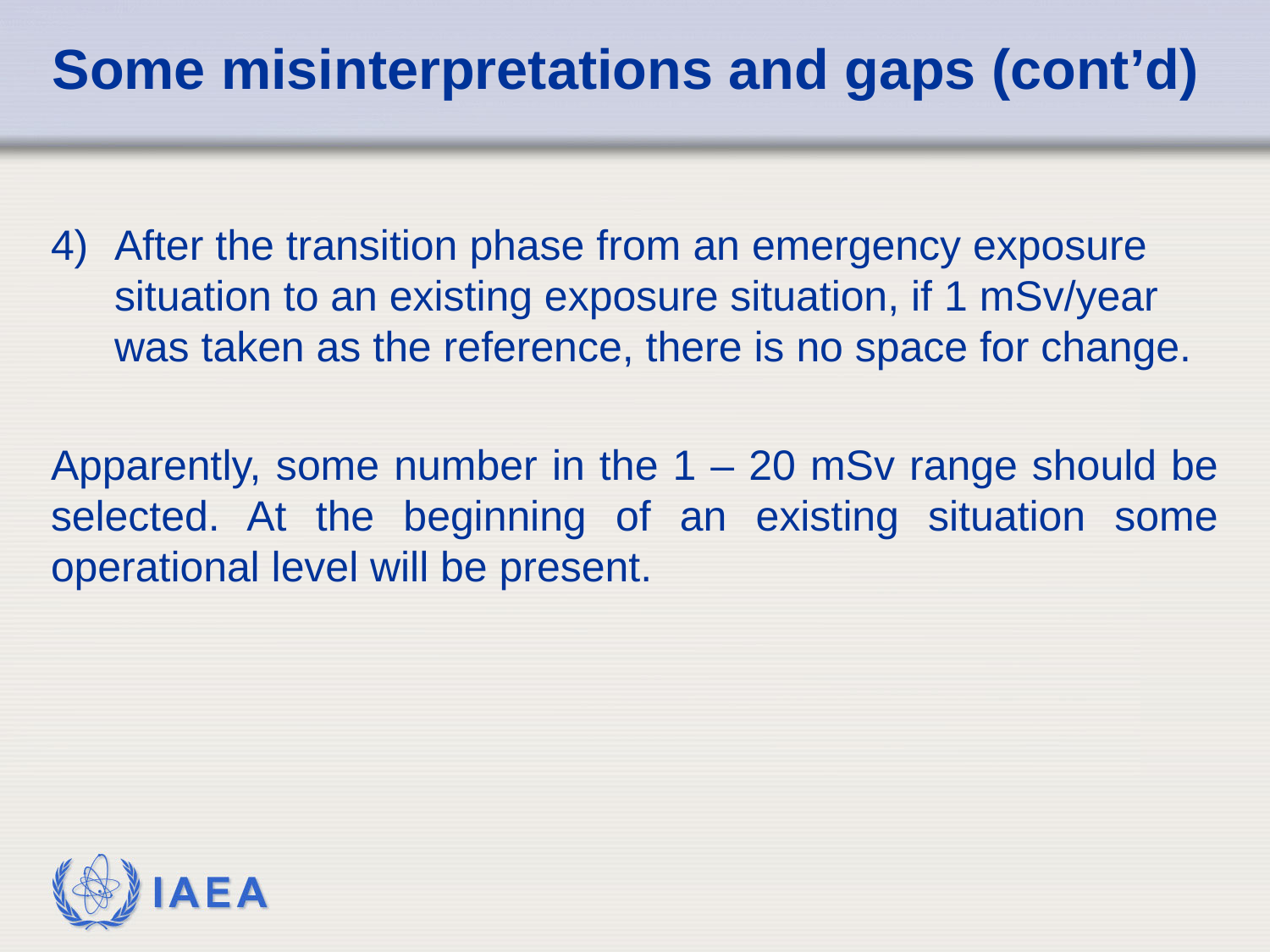

# Some misinterpretations and gaps (cont’d)
After the transition phase from an emergency exposure situation to an existing exposure situation, if 1 mSv/year
was taken as the reference, there is no space for change.

Apparently, some number in the 1 – 20 mSv range should be selected. At the beginning of an existing situation some operational level will be present.